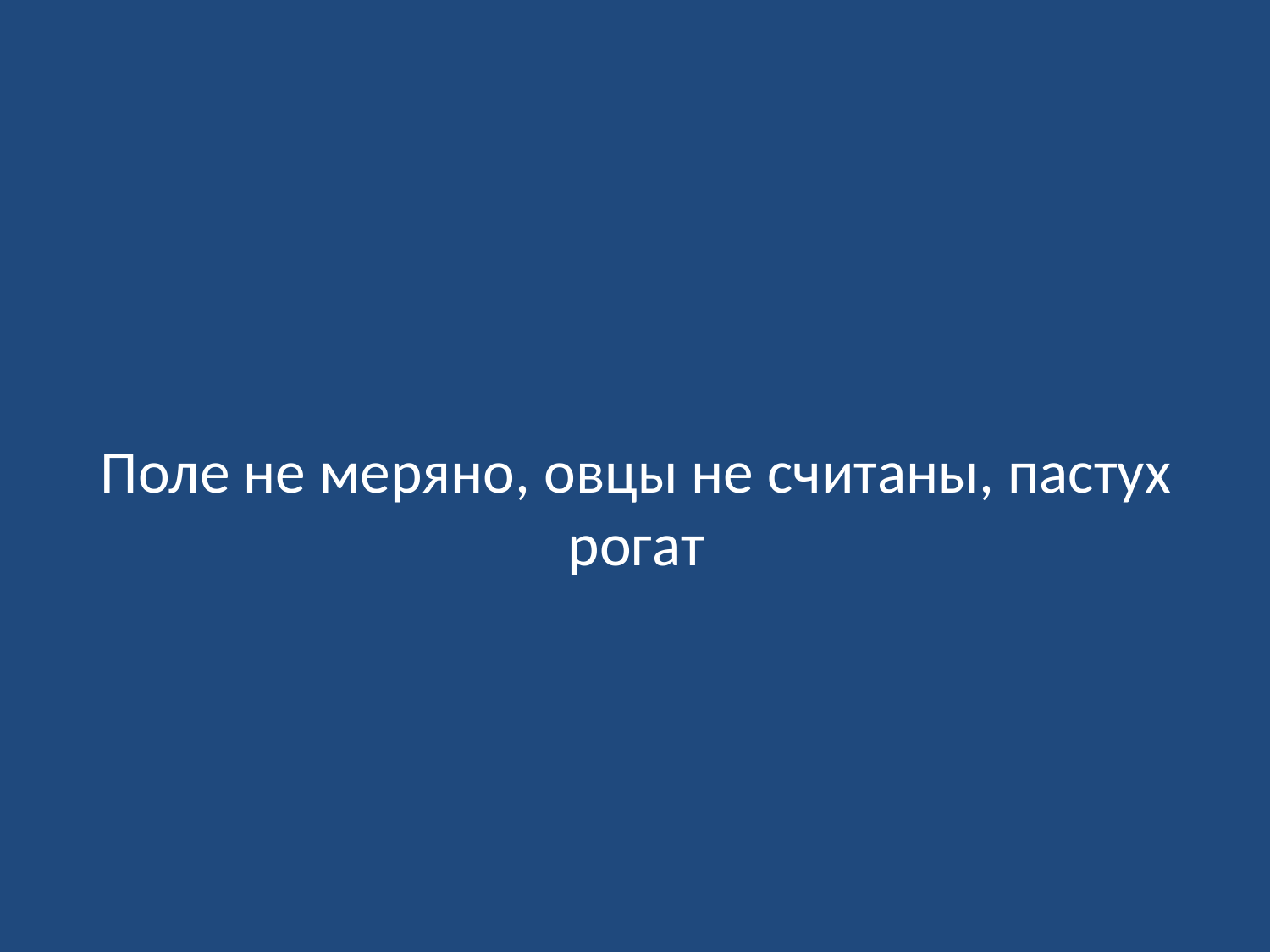

# Поле не меряно, овцы не считаны, пастух рогат